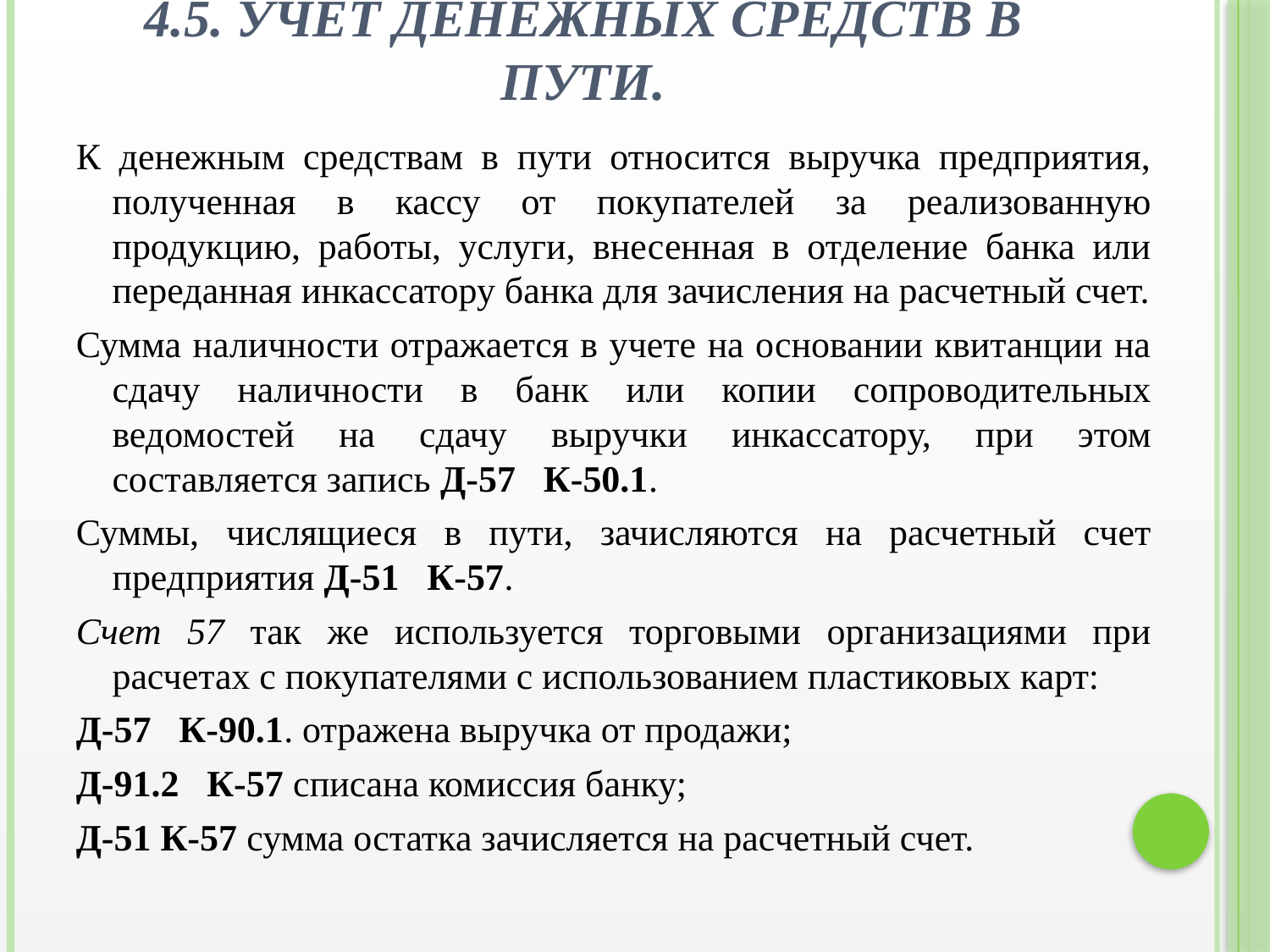

# 4.5. Учет денежных средств в пути.
К денежным средствам в пути относится выручка предприятия, полученная в кассу от покупателей за реализованную продукцию, работы, услуги, внесенная в отделение банка или переданная инкассатору банка для зачисления на расчетный счет.
Сумма наличности отражается в учете на основании квитанции на сдачу наличности в банк или копии сопроводительных ведомостей на сдачу выручки инкассатору, при этом составляется запись Д-57   К-50.1.
Суммы, числящиеся в пути, зачисляются на расчетный счет предприятия Д-51   К-57.
Счет 57 так же используется торговыми организациями при расчетах с покупателями с использованием пластиковых карт:
Д-57   К-90.1. отражена выручка от продажи;
Д-91.2   К-57 списана комиссия банку;
Д-51 К-57 сумма остатка зачисляется на расчетный счет.